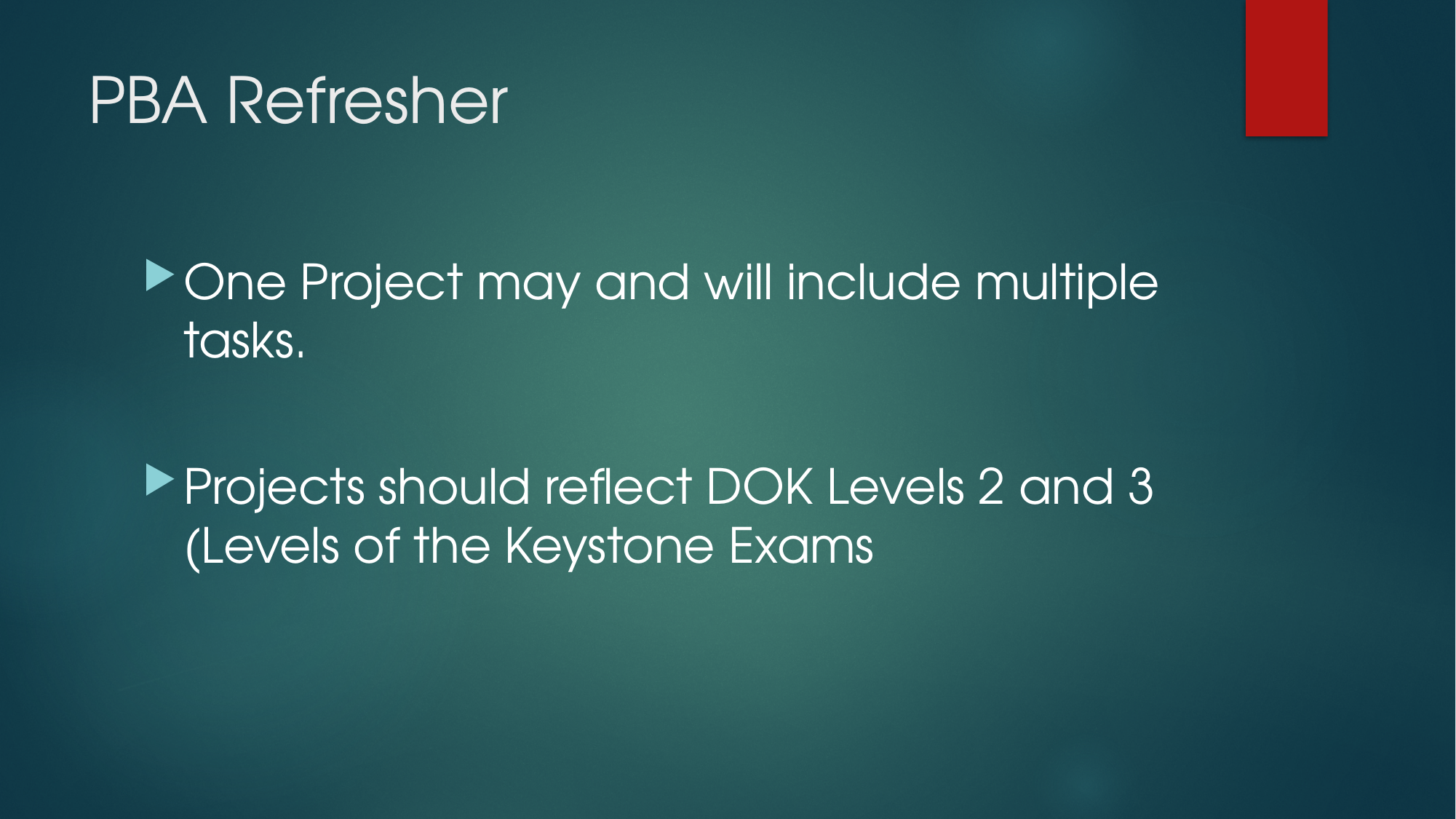

# PBA Refresher
One Project may and will include multiple tasks.

Projects should reflect DOK Levels 2 and 3 (Levels of the Keystone Exams